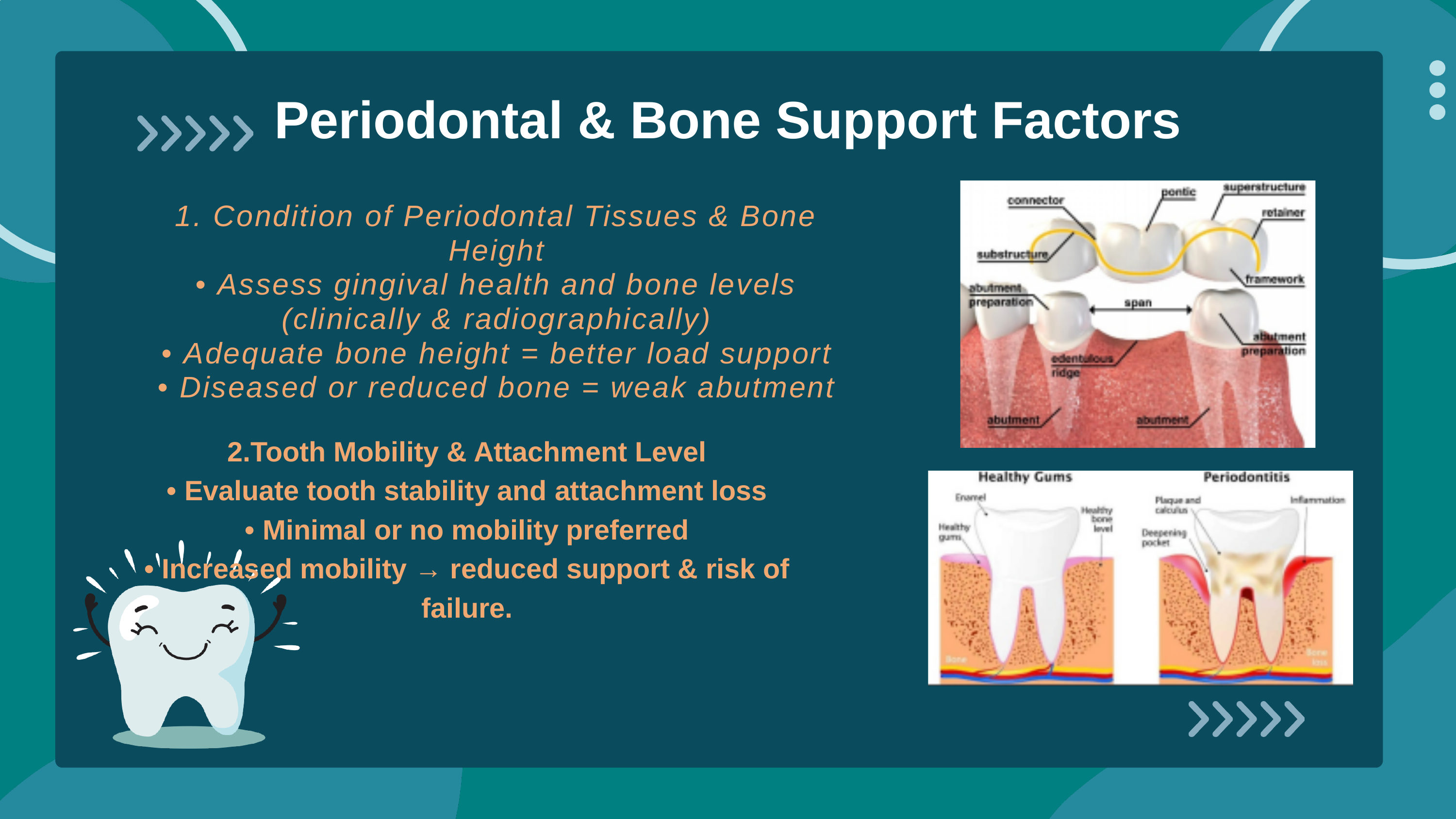

Periodontal & Bone Support Factors

1. Condition of Periodontal Tissues & Bone Height
• Assess gingival health and bone levels (clinically & radiographically)
• Adequate bone height = better load support
• Diseased or reduced bone = weak abutment

2.Tooth Mobility & Attachment Level
• Evaluate tooth stability and attachment loss
• Minimal or no mobility preferred
• Increased mobility → reduced support & risk of failure.